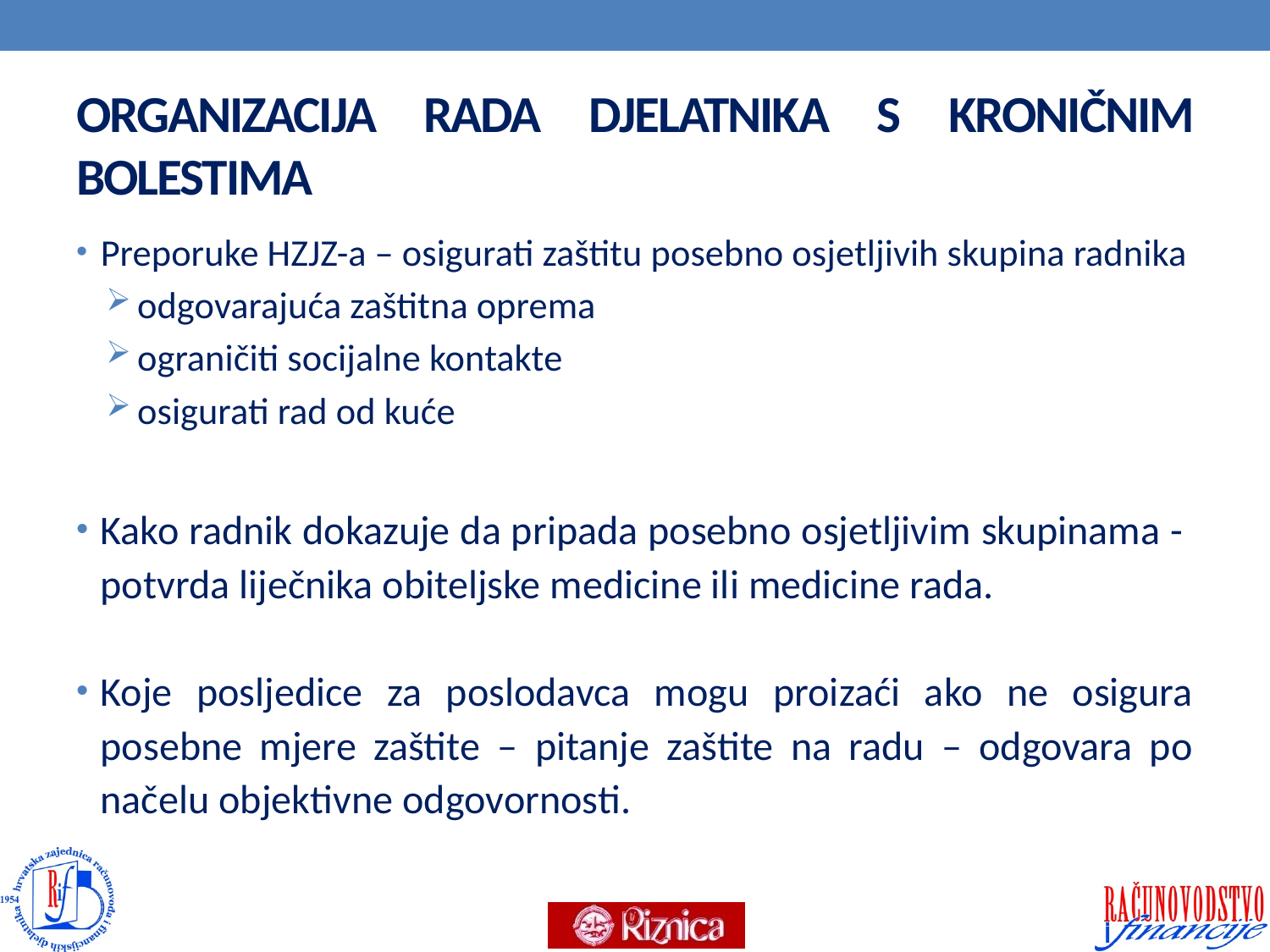

# ORGANIZACIJA RADA DJELATNIKA S KRONIČNIM BOLESTIMA
Preporuke HZJZ-a – osigurati zaštitu posebno osjetljivih skupina radnika
odgovarajuća zaštitna oprema
ograničiti socijalne kontakte
osigurati rad od kuće

Kako radnik dokazuje da pripada posebno osjetljivim skupinama -  potvrda liječnika obiteljske medicine ili medicine rada.

Koje posljedice za poslodavca mogu proizaći ako ne osigura posebne mjere zaštite – pitanje zaštite na radu – odgovara po načelu objektivne odgovornosti.